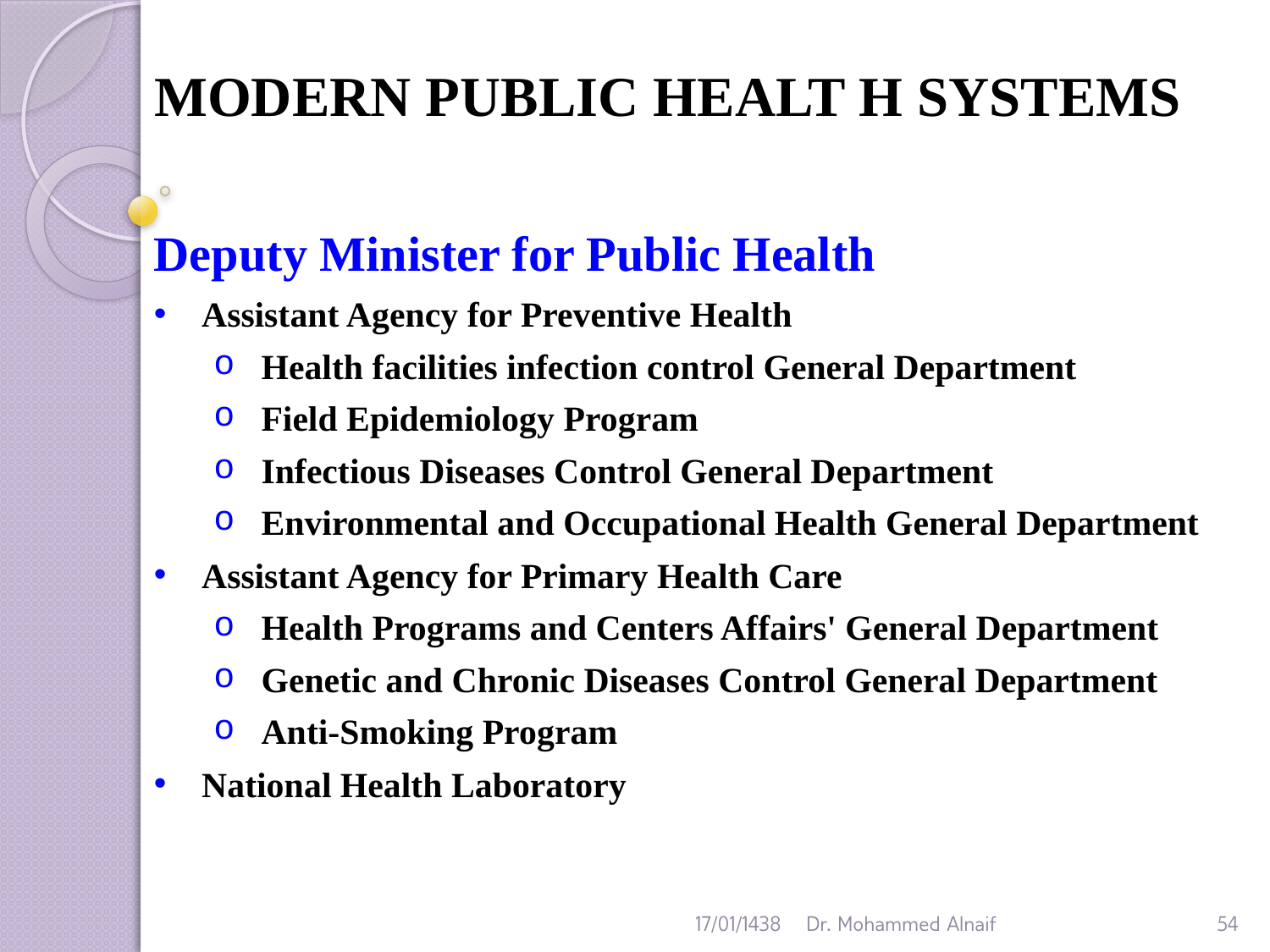

# MODERN PUBLIC HEALT H SYSTEMS
Deputy Minister for Public Health
Assistant Agency for Preventive Health
Health facilities infection control General Department
Field Epidemiology Program
Infectious Diseases Control General Department
Environmental and Occupational Health General Department
Assistant Agency for Primary Health Care
Health Programs and Centers Affairs' General Department
Genetic and Chronic Diseases Control General Department
Anti-Smoking Program
National Health Laboratory
17/01/1438
Dr. Mohammed Alnaif
54